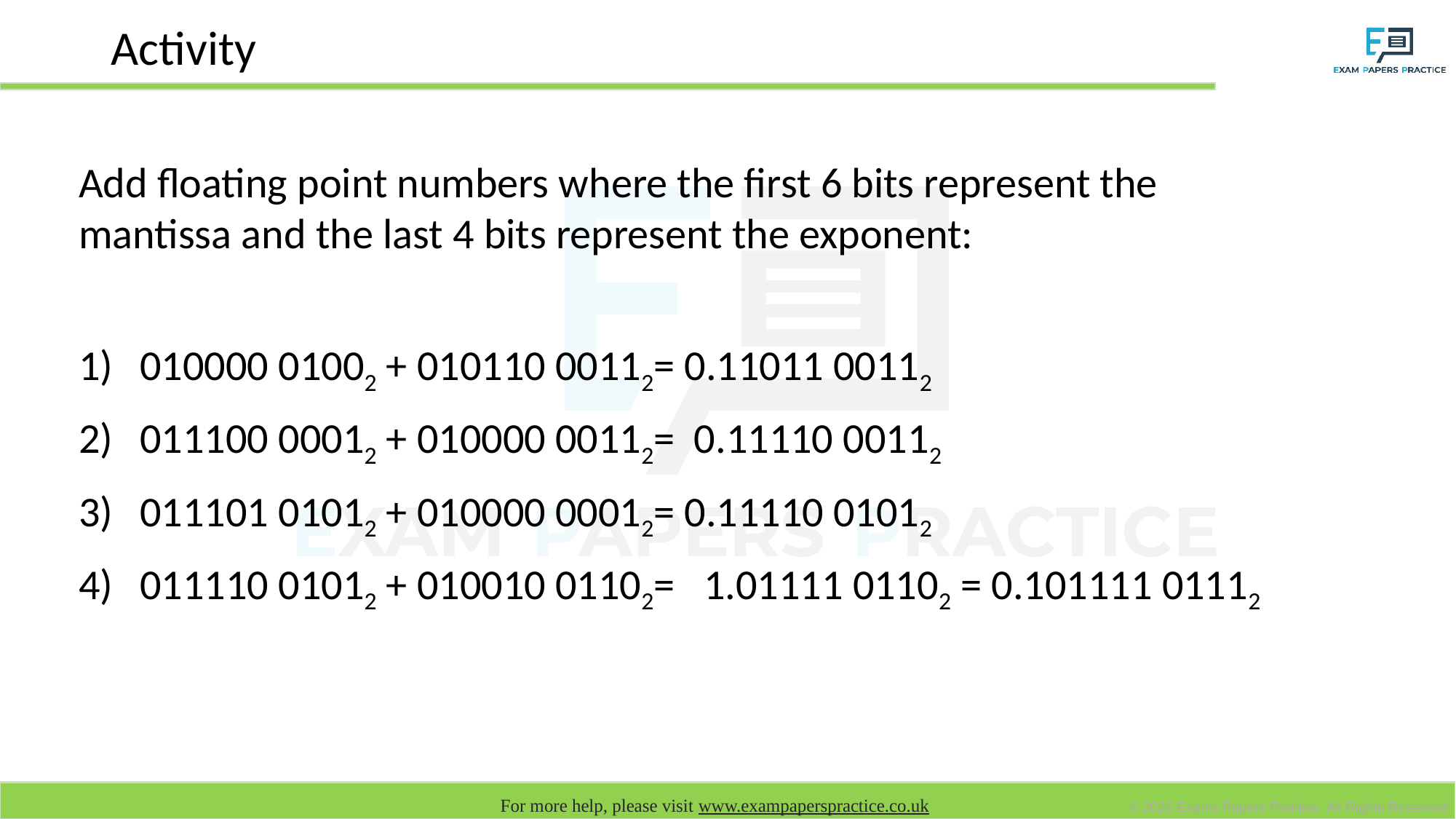

# Activity
Add floating point numbers where the first 6 bits represent the mantissa and the last 4 bits represent the exponent:

010000 01002 + 010110 00112= 0.11011 00112
011100 00012 + 010000 00112=  0.11110 00112
011101 01012 + 010000 00012= 0.11110 01012
011110 01012 + 010010 01102=   1.01111 01102 = 0.101111 01112